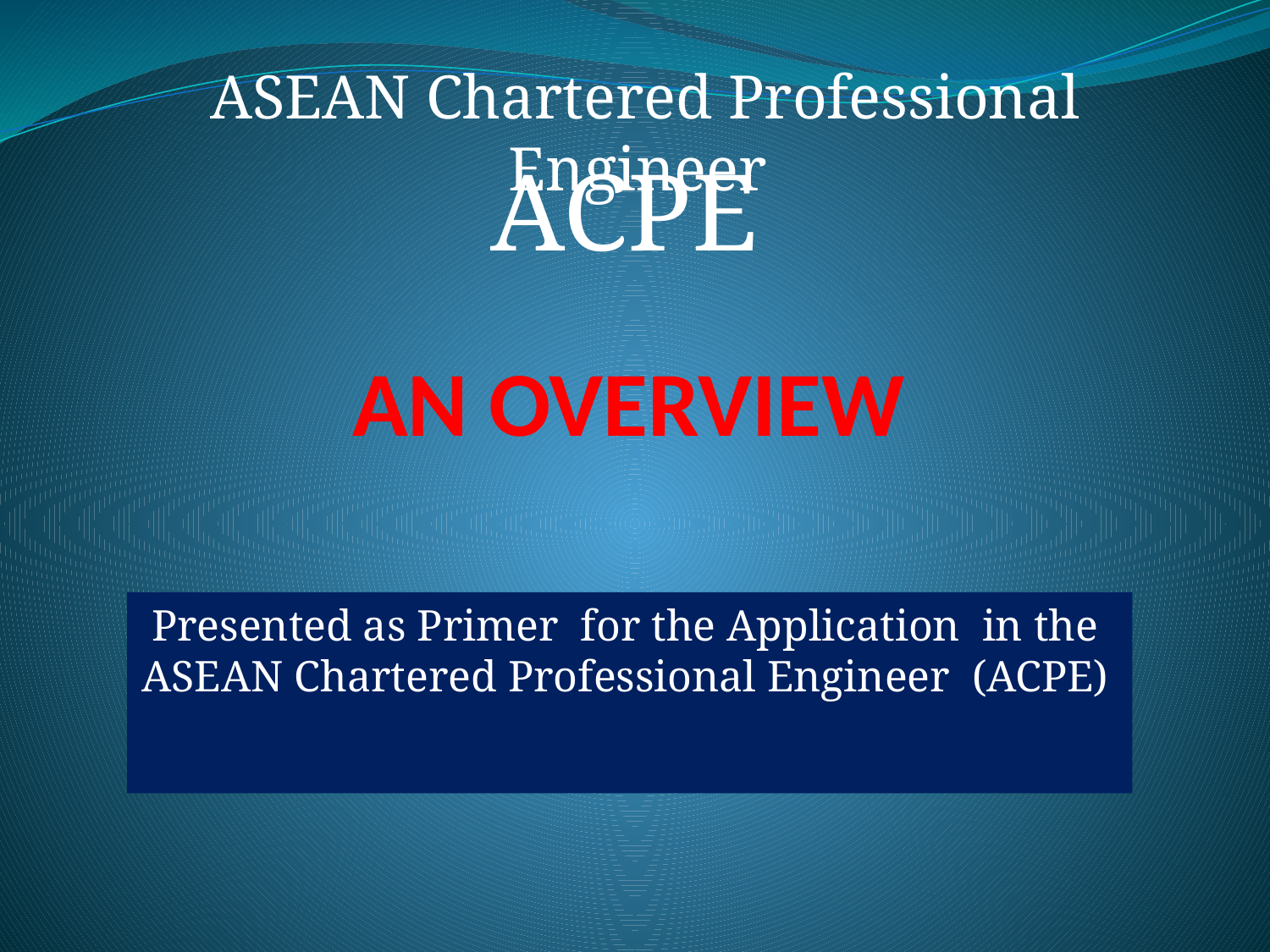

ASEAN Chartered Professional Engineer
ACPE
# AN OVERVIEW
Presented as Primer  for the Application  in the ASEAN Chartered Professional Engineer  (ACPE)